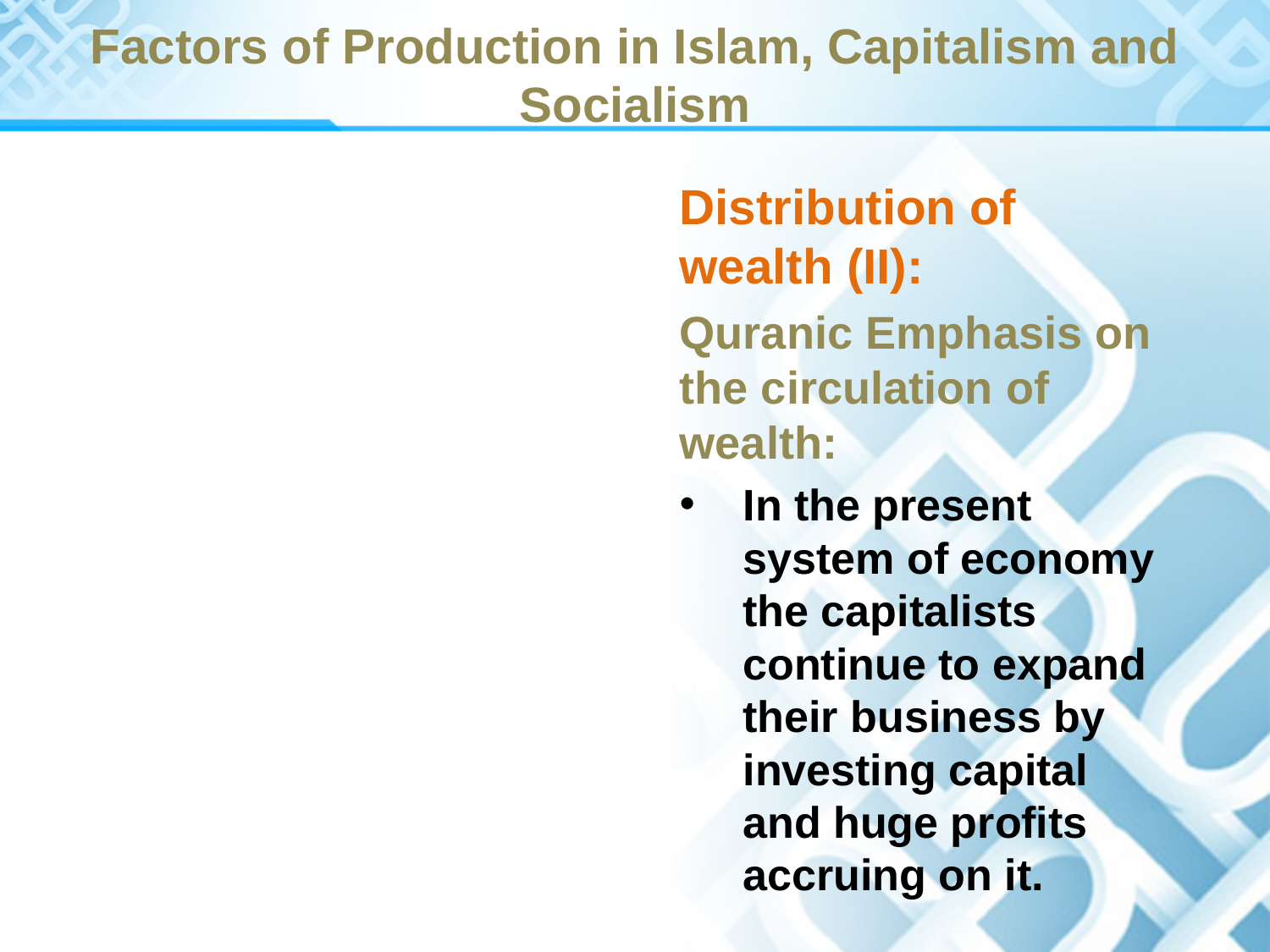

Factors of Production in Islam, Capitalism and Socialism
Distribution of wealth (II):
Quranic Emphasis on the circulation of wealth:
In the present system of economy the capitalists continue to expand their business by investing capital and huge profits accruing on it.